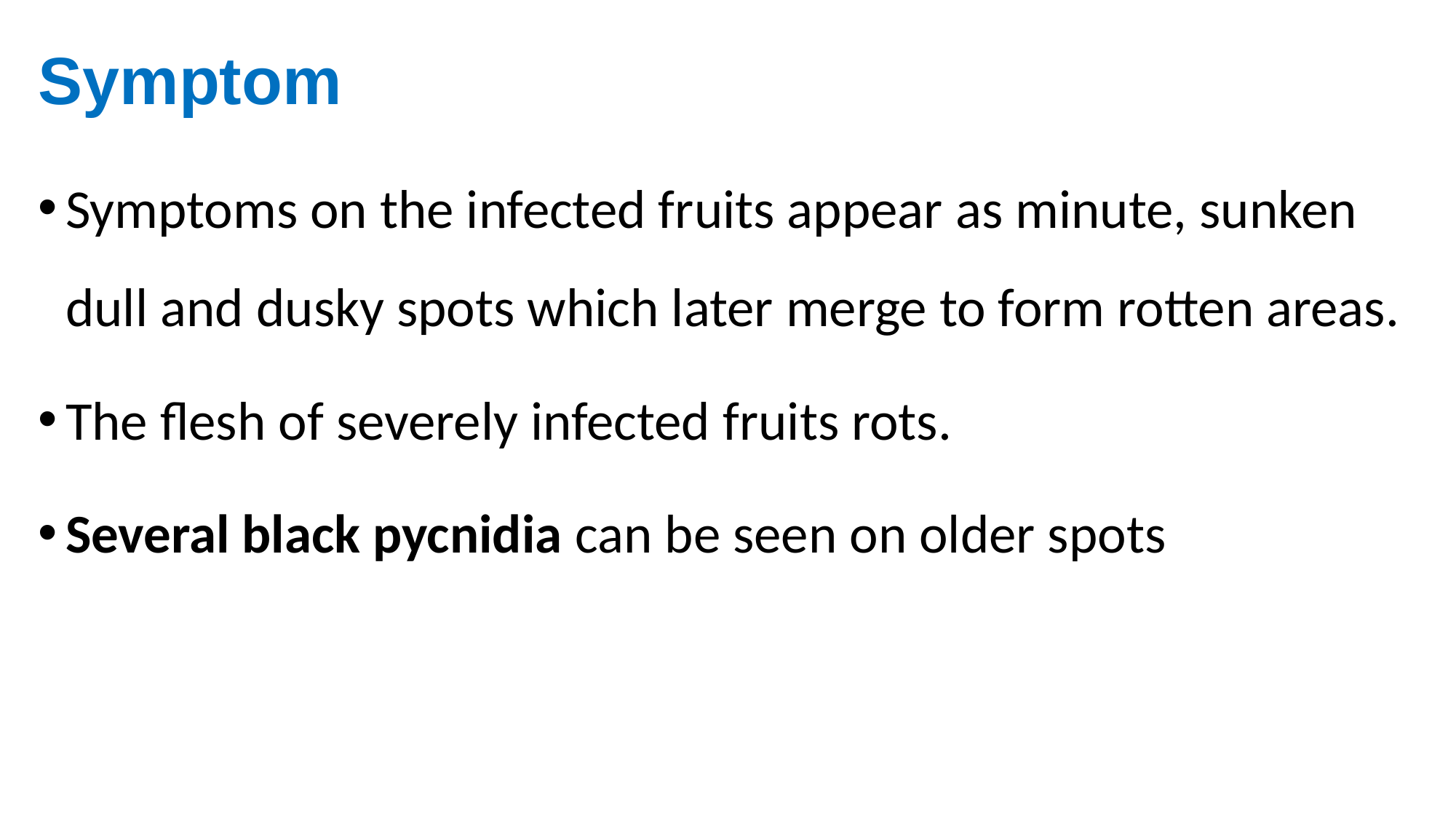

# Symptom
Symptoms on the infected fruits appear as minute, sunken dull and dusky spots which later merge to form rotten areas.
The flesh of severely infected fruits rots.
Several black pycnidia can be seen on older spots